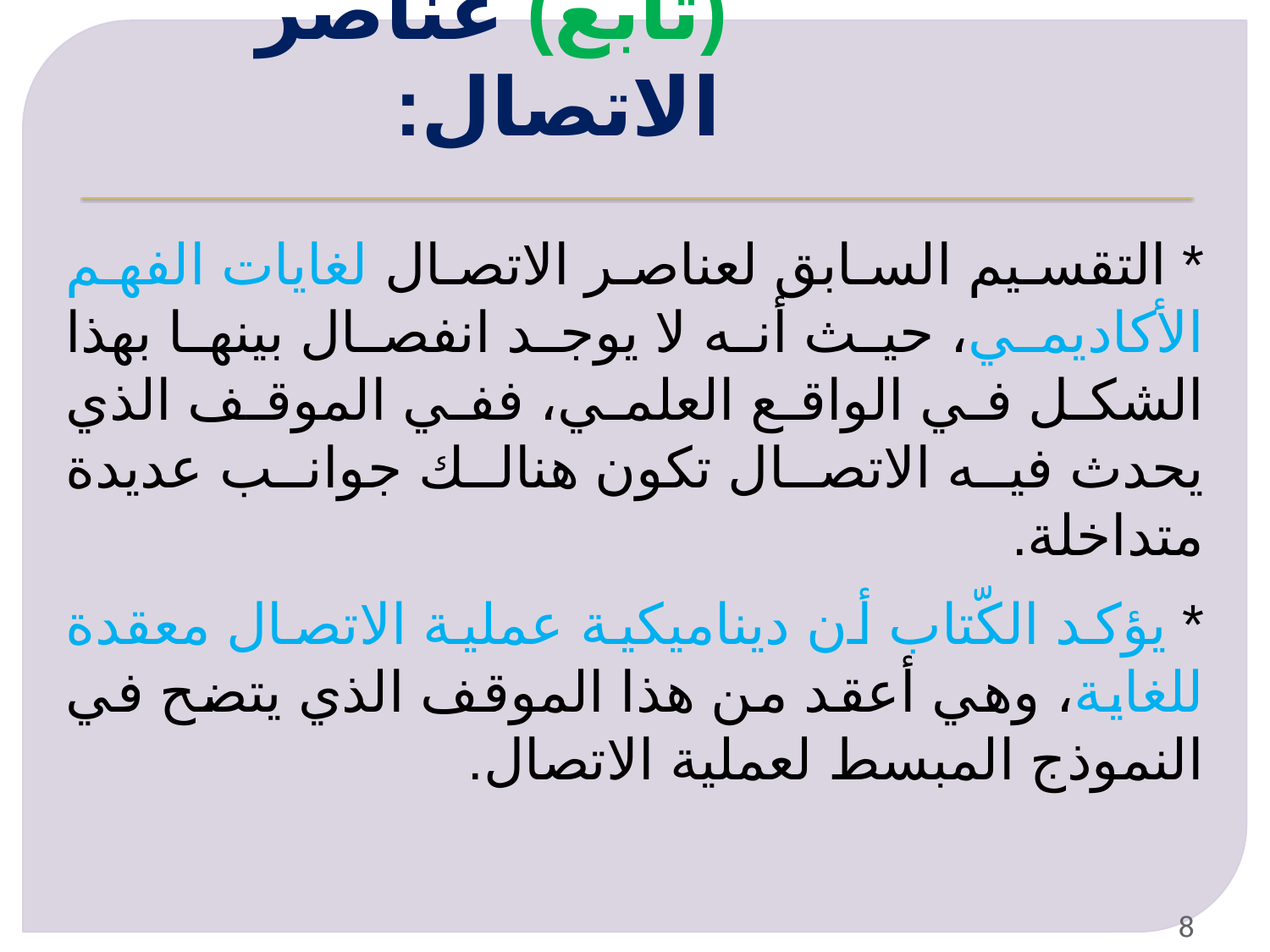

# (تابع) عناصر الاتصال:
* التقسيم السابق لعناصر الاتصال لغايات الفهم الأكاديمي، حيث أنه لا يوجد انفصال بينها بهذا الشكل في الواقع العلمي، ففي الموقف الذي يحدث فيه الاتصال تكون هنالك جوانب عديدة متداخلة.

* يؤكد الكّتاب أن ديناميكية عملية الاتصال معقدة للغاية، وهي أعقد من هذا الموقف الذي يتضح في النموذج المبسط لعملية الاتصال.
8